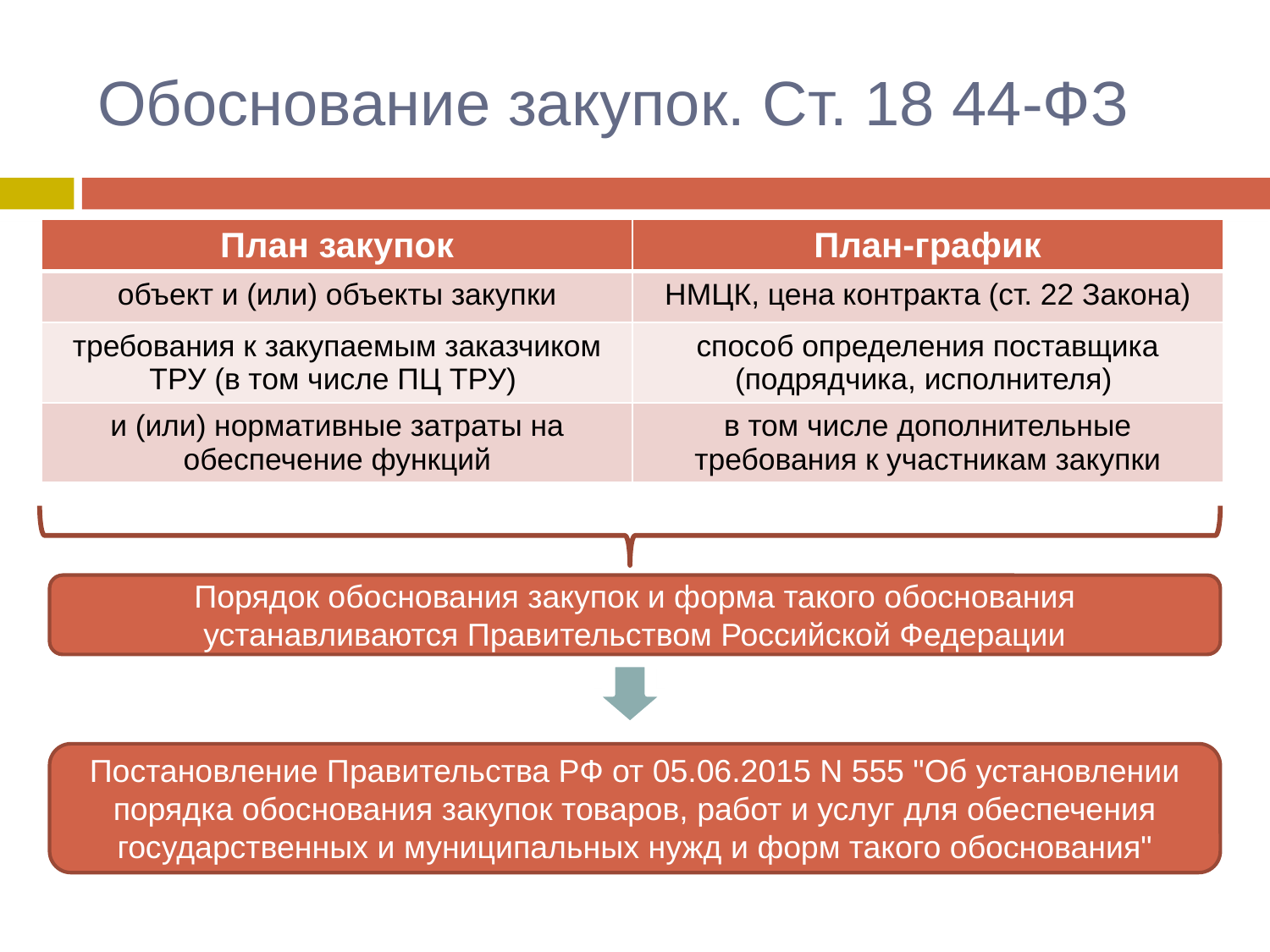

# Обоснование закупок. Ст. 18 44-ФЗ
| План закупок | План-график |
| --- | --- |
| объект и (или) объекты закупки | НМЦК, цена контракта (ст. 22 Закона) |
| требования к закупаемым заказчиком ТРУ (в том числе ПЦ ТРУ) | способ определения поставщика (подрядчика, исполнителя) |
| и (или) нормативные затраты на обеспечение функций | в том числе дополнительные требования к участникам закупки |
Порядок обоснования закупок и форма такого обоснования устанавливаются Правительством Российской Федерации

Постановление Правительства РФ от 05.06.2015 N 555 "Об установлении порядка обоснования закупок товаров, работ и услуг для обеспечения государственных и муниципальных нужд и форм такого обоснования"